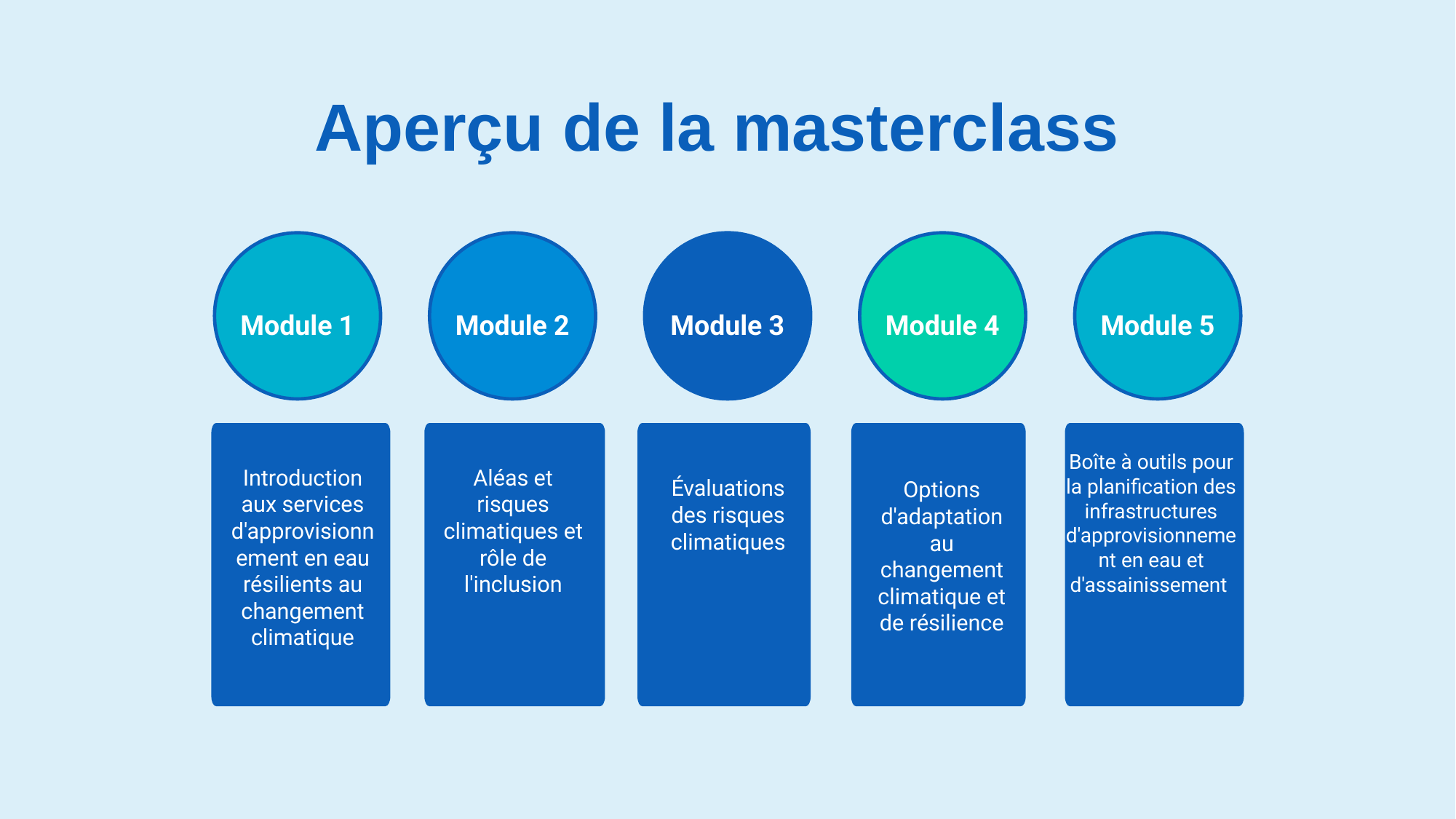

Aperçu de la masterclass

Module 1

Module 2

Module 3

Module 4

Module 5

Évaluations des risques climatiques

Options d'adaptation au changement climatique et de résilience
Boîte à outils pour la planification des infrastructures d'approvisionnement en eau et d'assainissement
Introduction aux services d'approvisionnement en eau résilients au changement climatique
Aléas et risques climatiques et rôle de l'inclusion